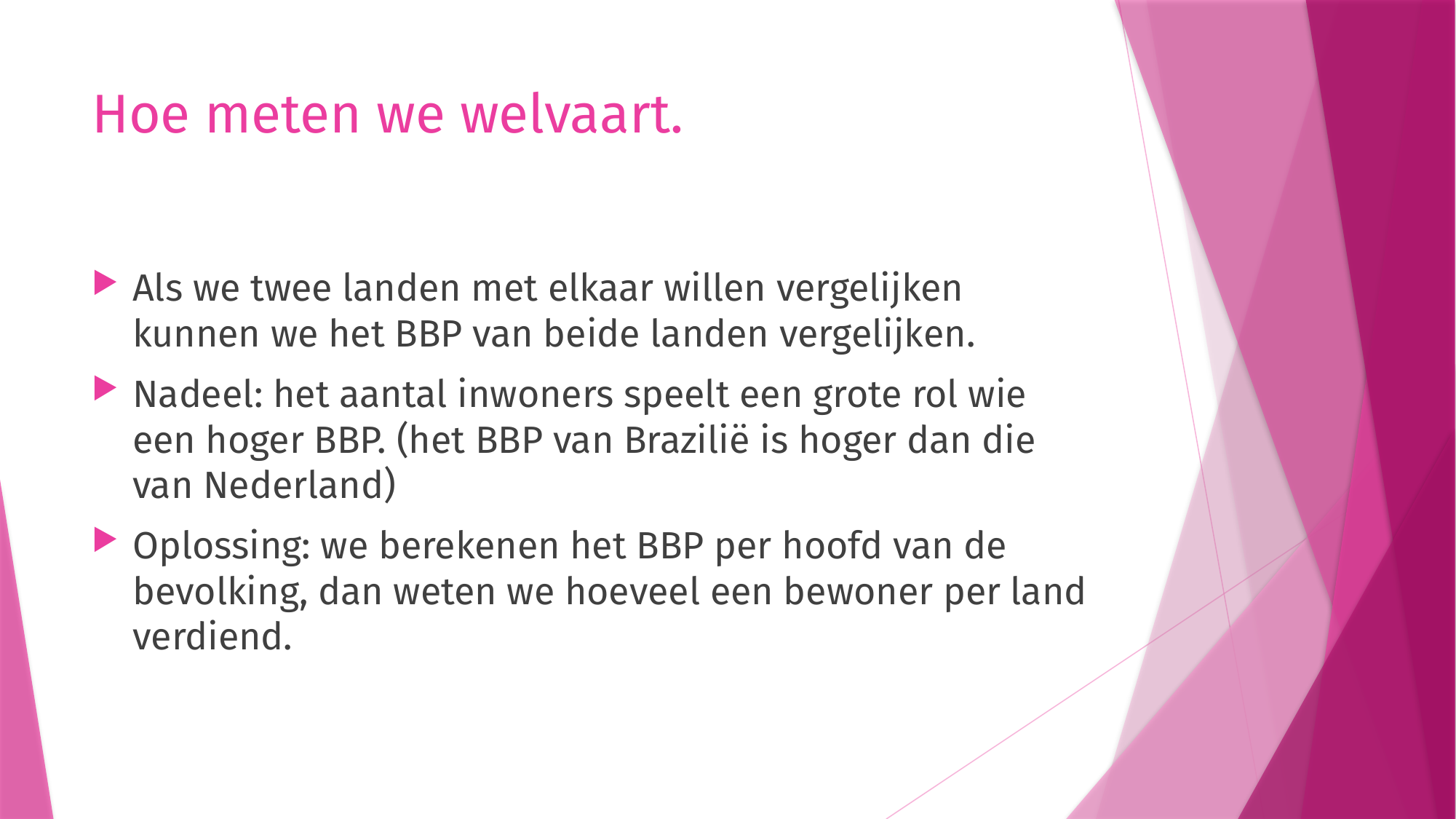

# Hoe meten we welvaart.
Als we twee landen met elkaar willen vergelijken kunnen we het BBP van beide landen vergelijken.
Nadeel: het aantal inwoners speelt een grote rol wie een hoger BBP. (het BBP van Brazilië is hoger dan die van Nederland)
Oplossing: we berekenen het BBP per hoofd van de bevolking, dan weten we hoeveel een bewoner per land verdiend.